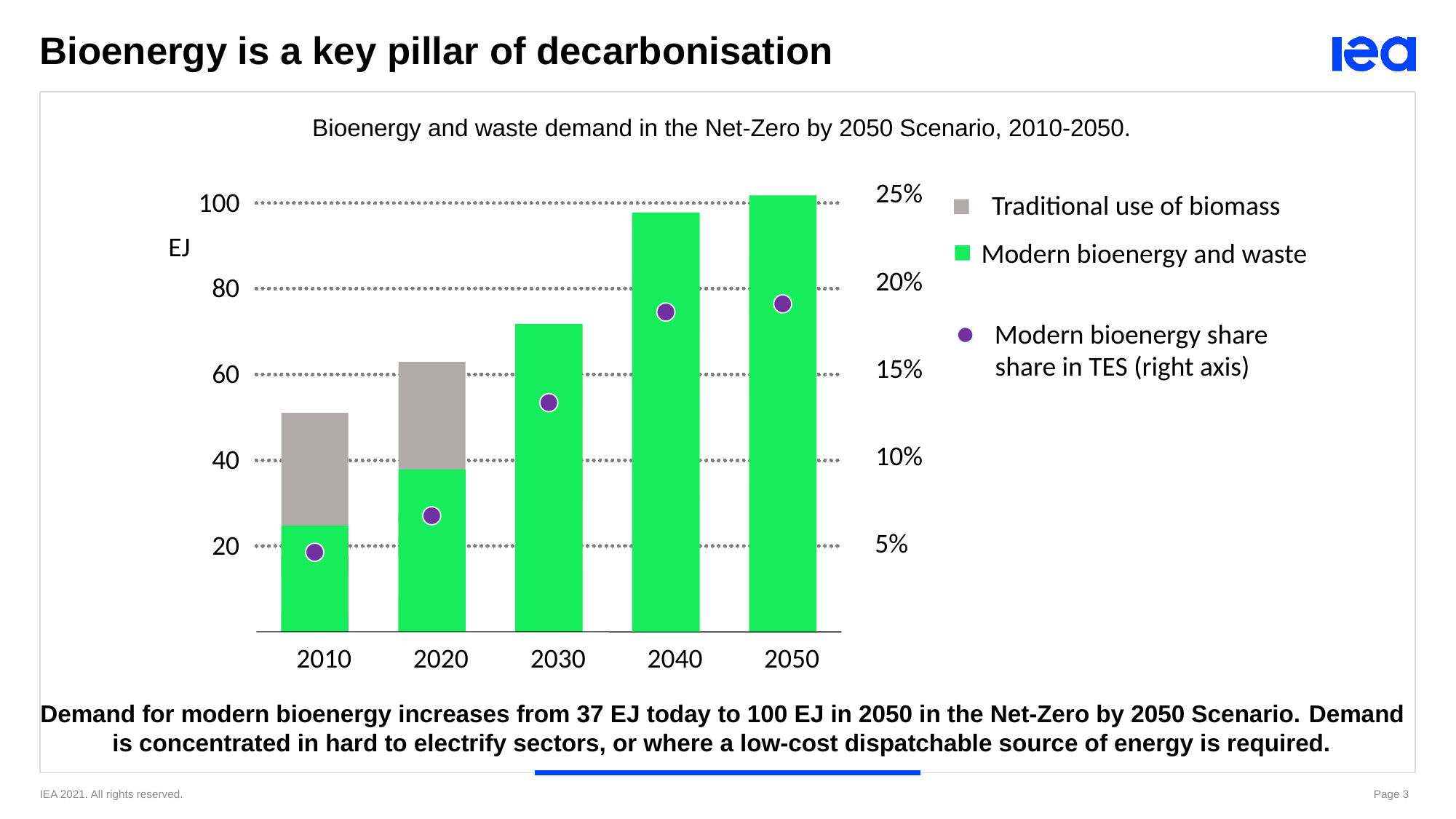

Bioenergy is a key pillar of decarbonisation
Bioenergy and waste demand in the Net-Zero by 2050 Scenario, 2010-2050.
25%
20%
Modern bioenergy share

share in TES (right axis)
15%
10%
5%

 100
Traditional use of biomass

Modern bioenergy and waste

EJ

 80

 60

 40

 20

2010
2020
2030
2040
2050
Demand for modern bioenergy increases from 37 EJ today to 100 EJ in 2050 in the Net-Zero by 2050 Scenario. Demand is concentrated in hard to electrify sectors, or where a low-cost dispatchable source of energy is required.